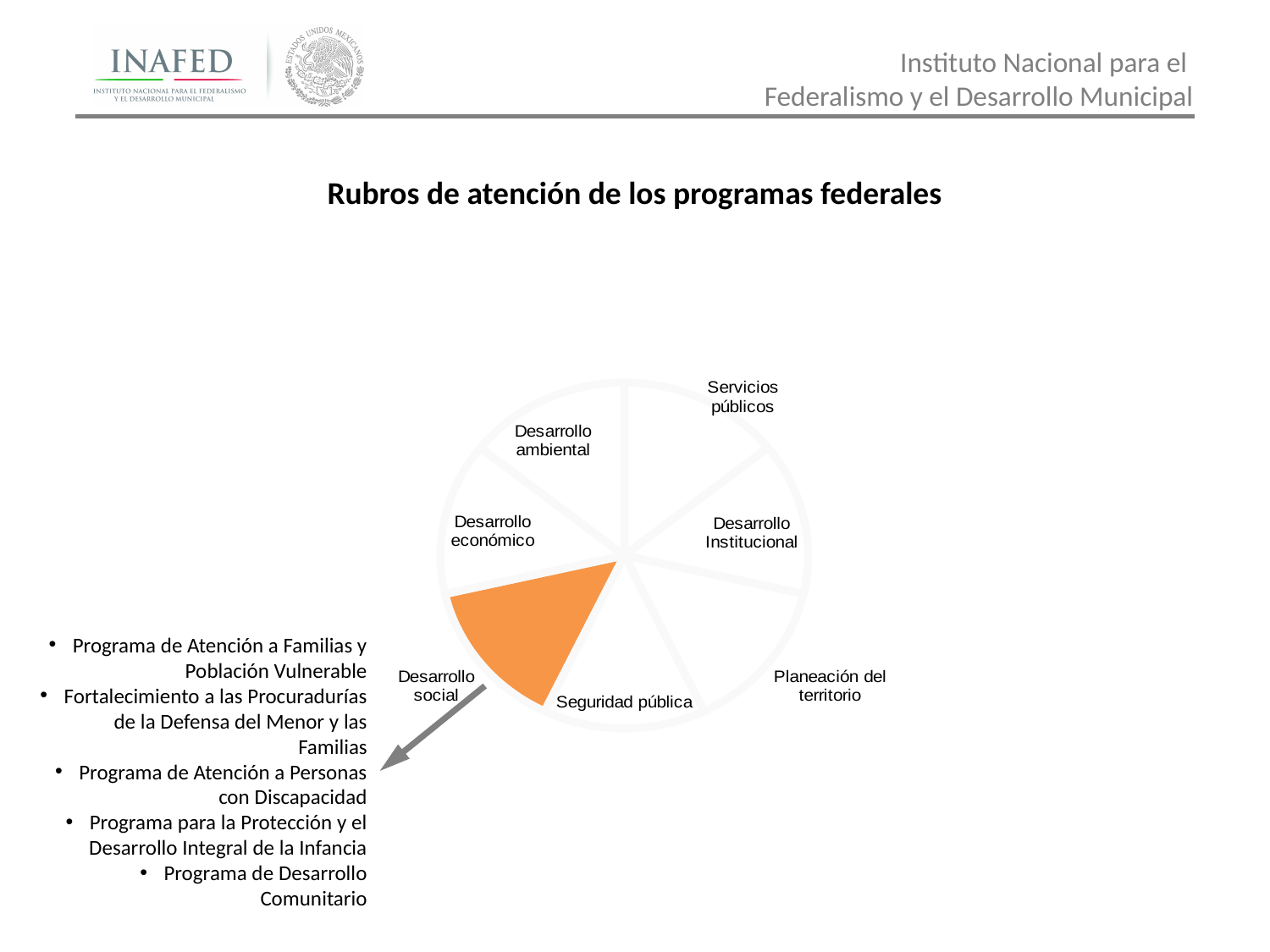

Rubros de atención de los programas federales

### Chart

| Category |  |
|---|---|
| Servicios públicos | 0.1428571428571429 |
| Desarrollo Institucional | 0.1428571428571429 |
| Planeación del territorio | 0.1428571428571429 |
| Seguridad pública | 0.1428571428571429 |
| Desarrollo social | 0.1428571428571429 |
| Desarrollo económico | 0.1428571428571429 |
| Desarrollo ambiental | 0.1428571428571429 |
Programa de Atención a Familias y Población Vulnerable
Fortalecimiento a las Procuradurías de la Defensa del Menor y las Familias
Programa de Atención a Personas con Discapacidad
Programa para la Protección y el Desarrollo Integral de la Infancia
Programa de Desarrollo Comunitario